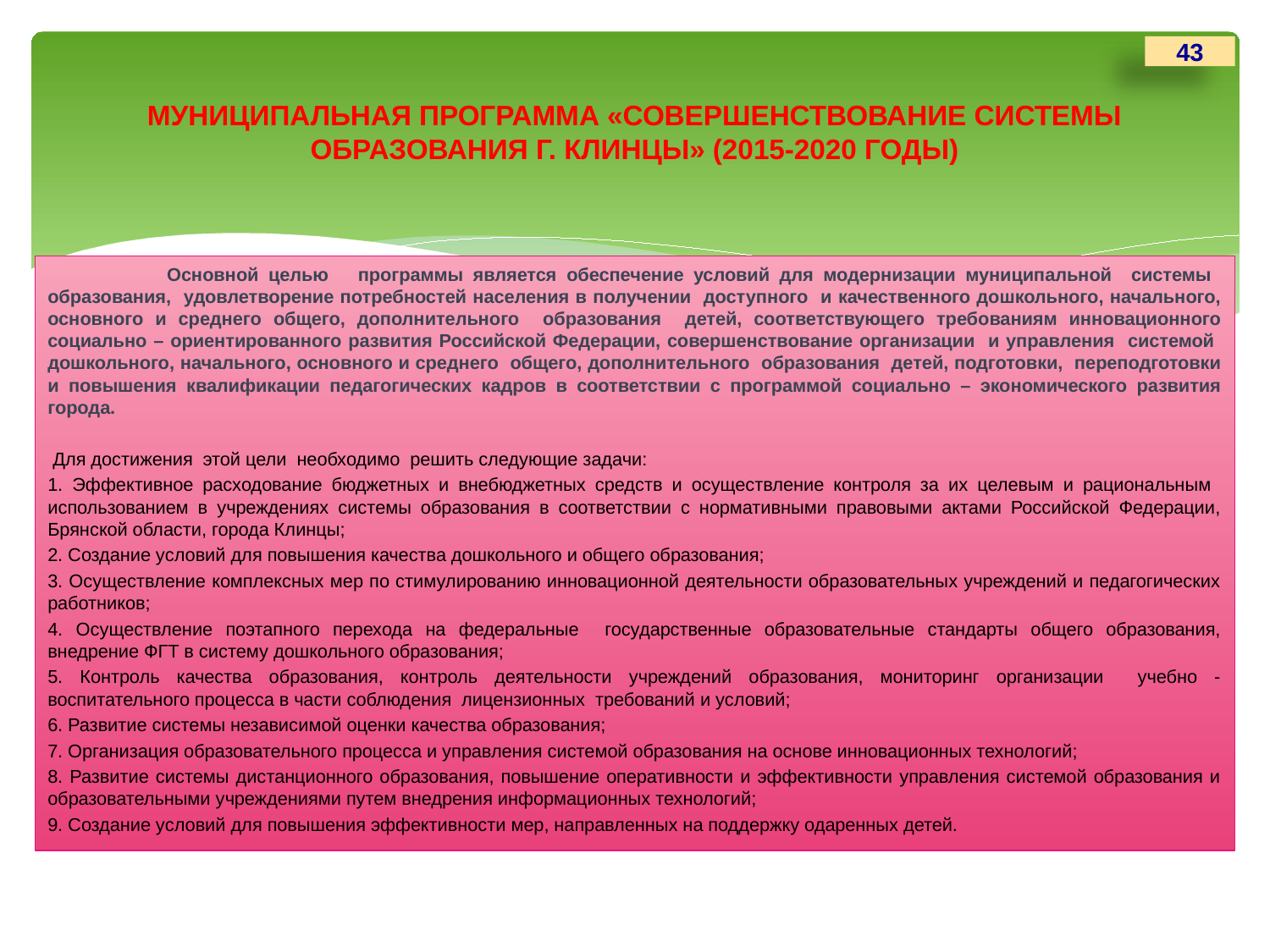

43
# МУНИЦИПАЛЬНАЯ ПРОГРАММА «СОВЕРШЕНСТВОВАНИЕ СИСТЕМЫ ОБРАЗОВАНИЯ Г. КЛИНЦЫ» (2015-2020 ГОДЫ)
            Основной целью   программы является обеспечение условий для модернизации муниципальной  системы  образования,  удовлетворение потребностей населения в получении  доступного  и качественного дошкольного, начального, основного и среднего общего, дополнительного  образования  детей, соответствующего требованиям инновационного социально – ориентированного развития Российской Федерации, совершенствование организации  и управления  системой  дошкольного, начального, основного и среднего  общего, дополнительного  образования  детей, подготовки,  переподготовки и повышения квалификации педагогических кадров в соответствии с программой социально – экономического развития города.

 Для достижения  этой цели  необходимо  решить следующие задачи:
1. Эффективное расходование бюджетных и внебюджетных средств и осуществление контроля за их целевым и рациональным  использованием в учреждениях системы образования в соответствии с нормативными правовыми актами Российской Федерации, Брянской области, города Клинцы;
2. Создание условий для повышения качества дошкольного и общего образования;
3. Осуществление комплексных мер по стимулированию инновационной деятельности образовательных учреждений и педагогических работников;
4. Осуществление поэтапного перехода на федеральные  государственные образовательные стандарты общего образования, внедрение ФГТ в систему дошкольного образования;
5. Контроль качества образования, контроль деятельности учреждений образования, мониторинг организации  учебно - воспитательного процесса в части соблюдения  лицензионных  требований и условий;
6. Развитие системы независимой оценки качества образования;
7. Организация образовательного процесса и управления системой образования на основе инновационных технологий;
8. Развитие системы дистанционного образования, повышение оперативности и эффективности управления системой образования и образовательными учреждениями путем внедрения информационных технологий;
9. Создание условий для повышения эффективности мер, направленных на поддержку одаренных детей.